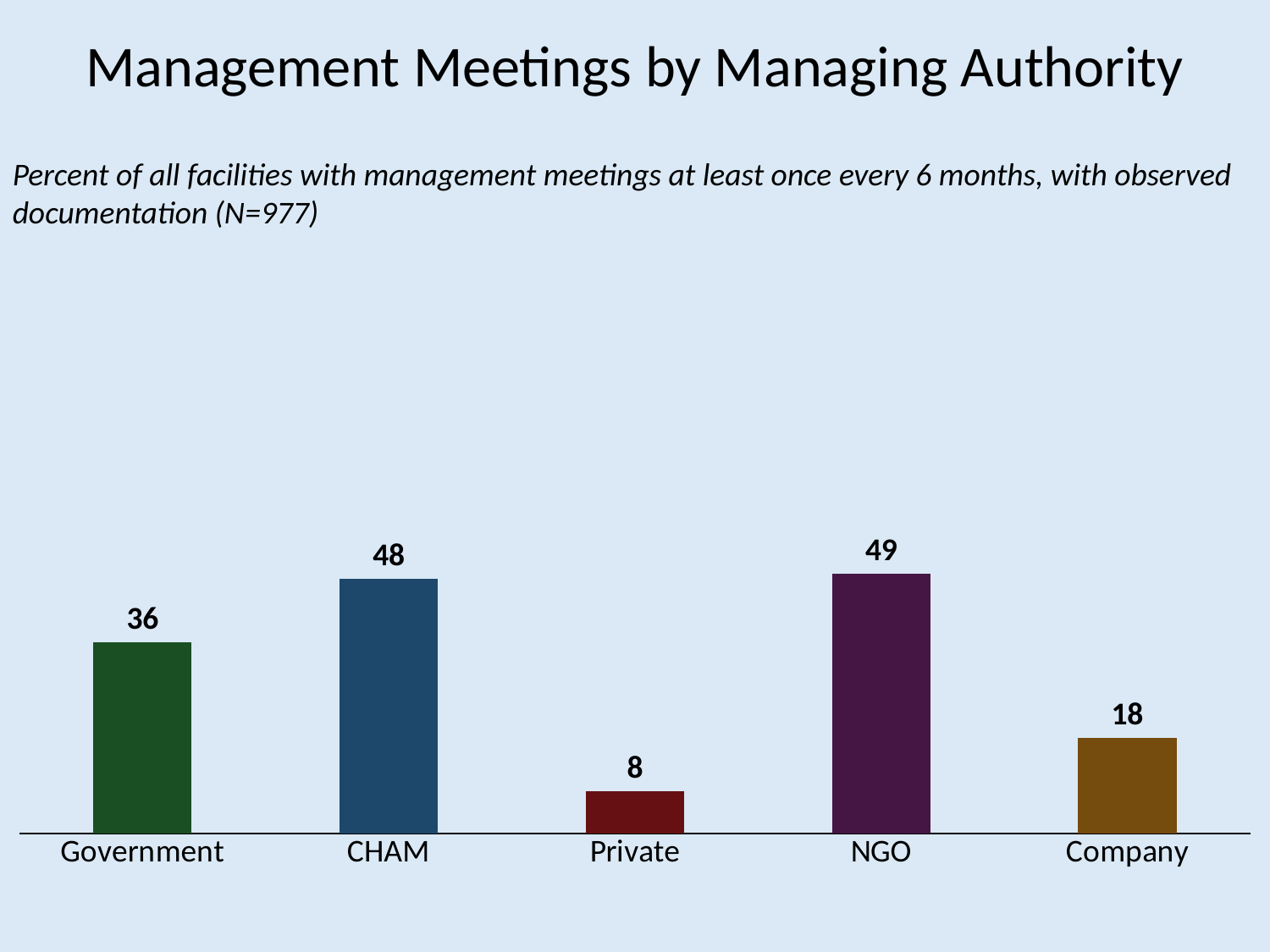

# Management Meetings by Managing Authority
Percent of all facilities with management meetings at least once every 6 months, with observed documentation (N=977)

### Chart

| Category | Series 1 |
|---|---|
| Government | 36.0 |
| CHAM | 48.0 |
| Private | 8.0 |
| NGO | 49.0 |
| Company | 18.0 |